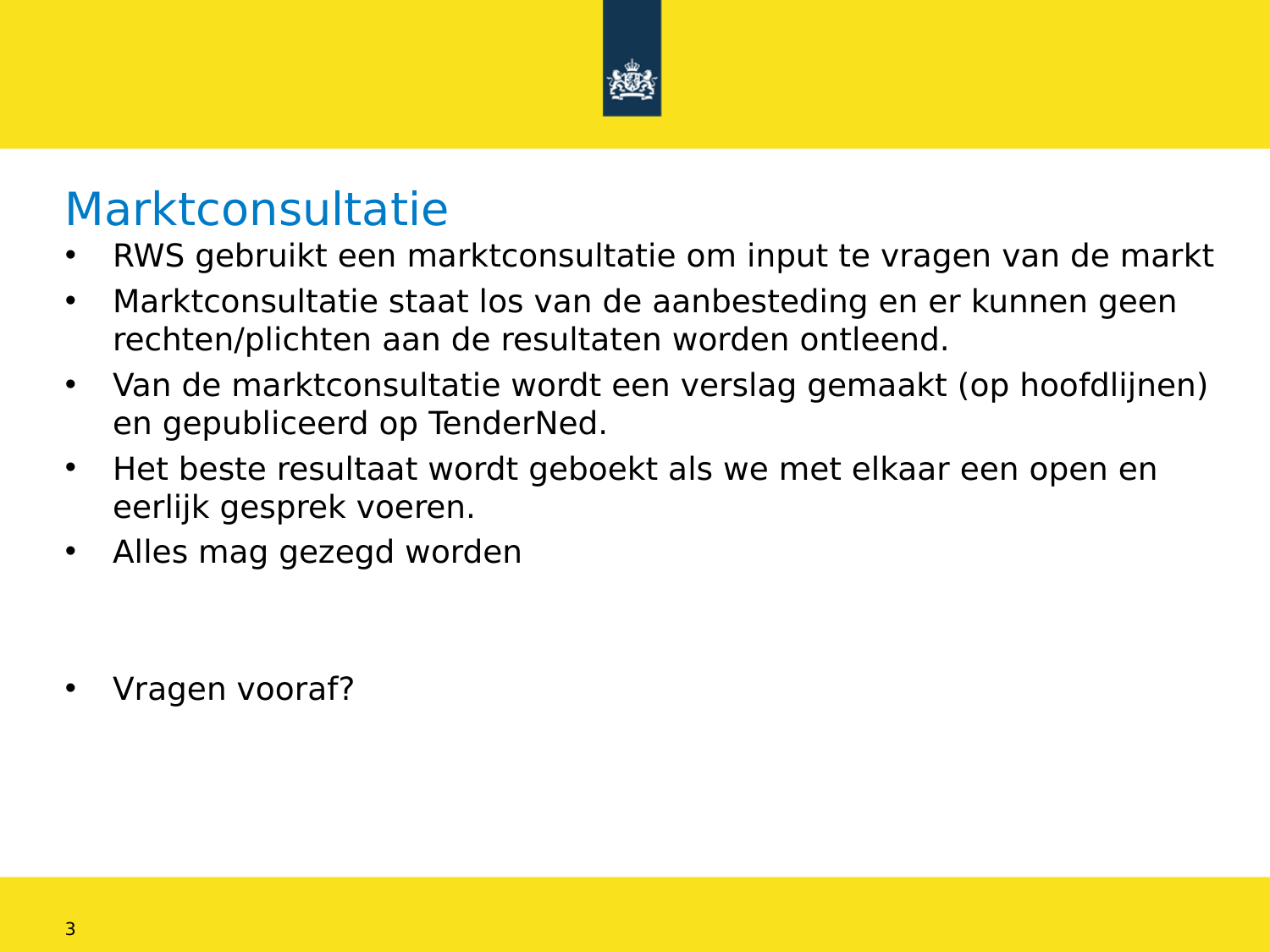

# Marktconsultatie
RWS gebruikt een marktconsultatie om input te vragen van de markt
Marktconsultatie staat los van de aanbesteding en er kunnen geen rechten/plichten aan de resultaten worden ontleend.
Van de marktconsultatie wordt een verslag gemaakt (op hoofdlijnen) en gepubliceerd op TenderNed.
Het beste resultaat wordt geboekt als we met elkaar een open en eerlijk gesprek voeren.
Alles mag gezegd worden

Vragen vooraf?